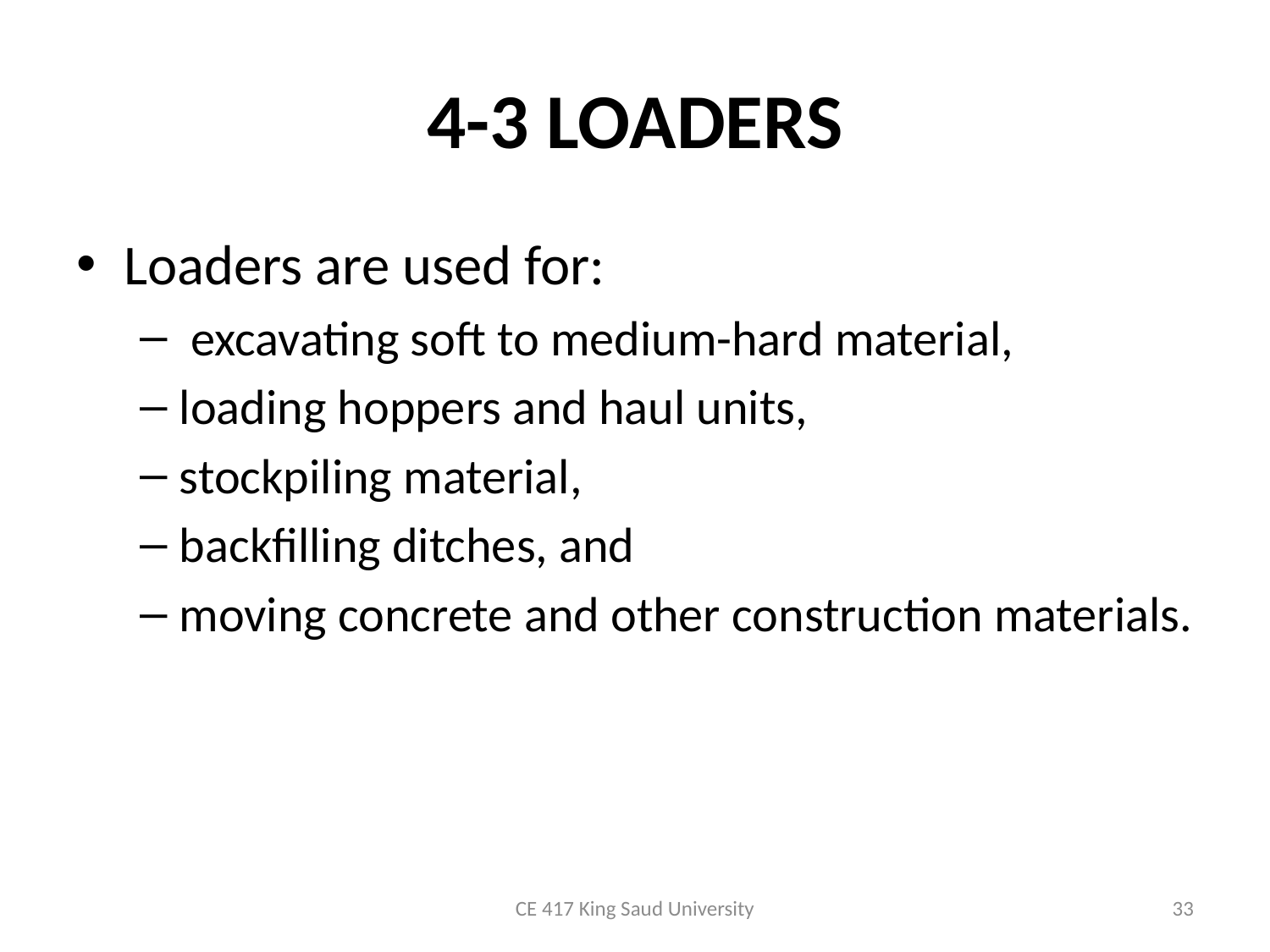

# 4-3 LOADERS
Loaders are used for:
 excavating soft to medium-hard material,
loading hoppers and haul units,
stockpiling material,
backfilling ditches, and
moving concrete and other construction materials.
CE 417 King Saud University
33